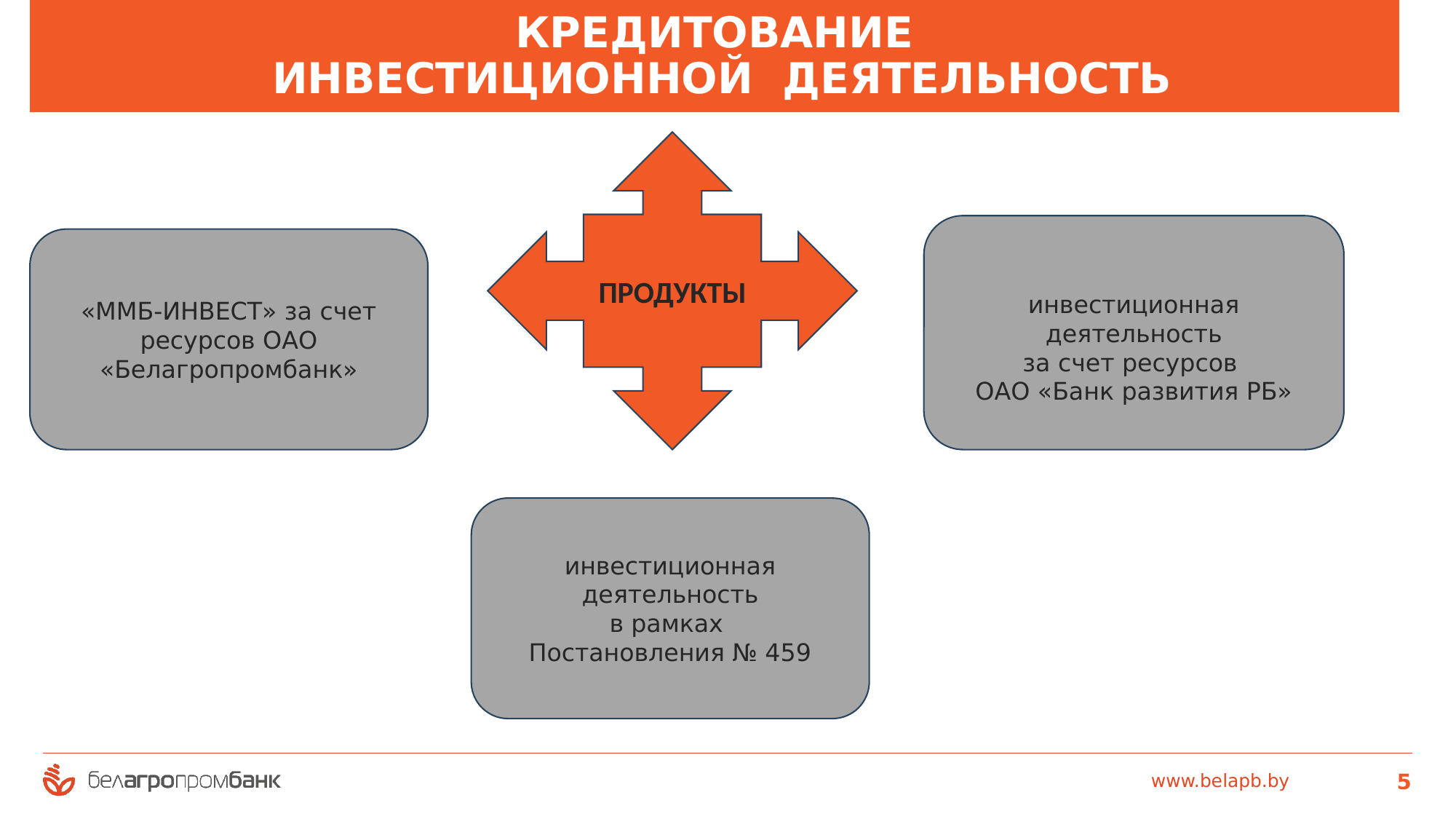

# КРЕДИТОВАНИЕ ИНВЕСТИЦИОННОЙ  ДЕЯТЕЛЬНОСТЬ
ПРОДУКТЫ

инвестиционная деятельность
за счет ресурсов
ОАО «Банк развития РБ»
«ММБ-ИНВЕСТ» за счет ресурсов ОАО «Белагропромбанк»
инвестиционная деятельность
в рамках
Постановления № 459